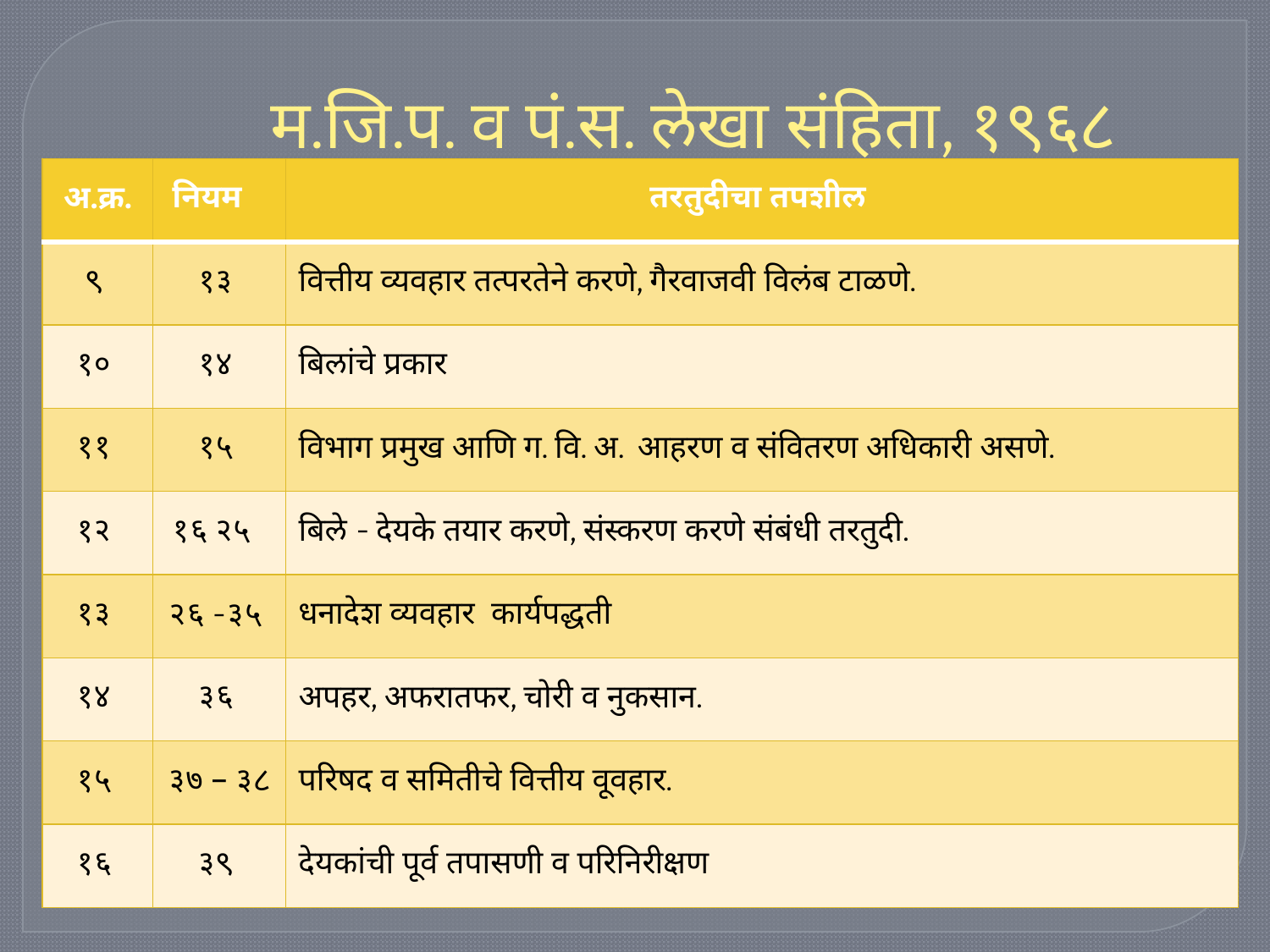

# म.जि.प. व पं.स. लेखा संहिता, १९६८
| अ.क्र. | नियम | तरतुदीचा तपशील |
| --- | --- | --- |
| ९ | १३ | वित्तीय व्यवहार तत्परतेने करणे, गैरवाजवी विलंब टाळणे. |
| १० | १४ | बिलांचे प्रकार |
| ११ | १५ | विभाग प्रमुख आणि ग. वि. अ. आहरण व संवितरण अधिकारी असणे. |
| १२ | १६ २५ | बिले - देयके तयार करणे, संस्करण करणे संबंधी तरतुदी. |
| १३ | २६ -३५ | धनादेश व्यवहार कार्यपद्धती |
| १४ | ३६ | अपहर, अफरातफर, चोरी व नुकसान. |
| १५ | ३७ – ३८ | परिषद व समितीचे वित्तीय वूवहार. |
| १६ | ३९ | देयकांची पूर्व तपासणी व परिनिरीक्षण |